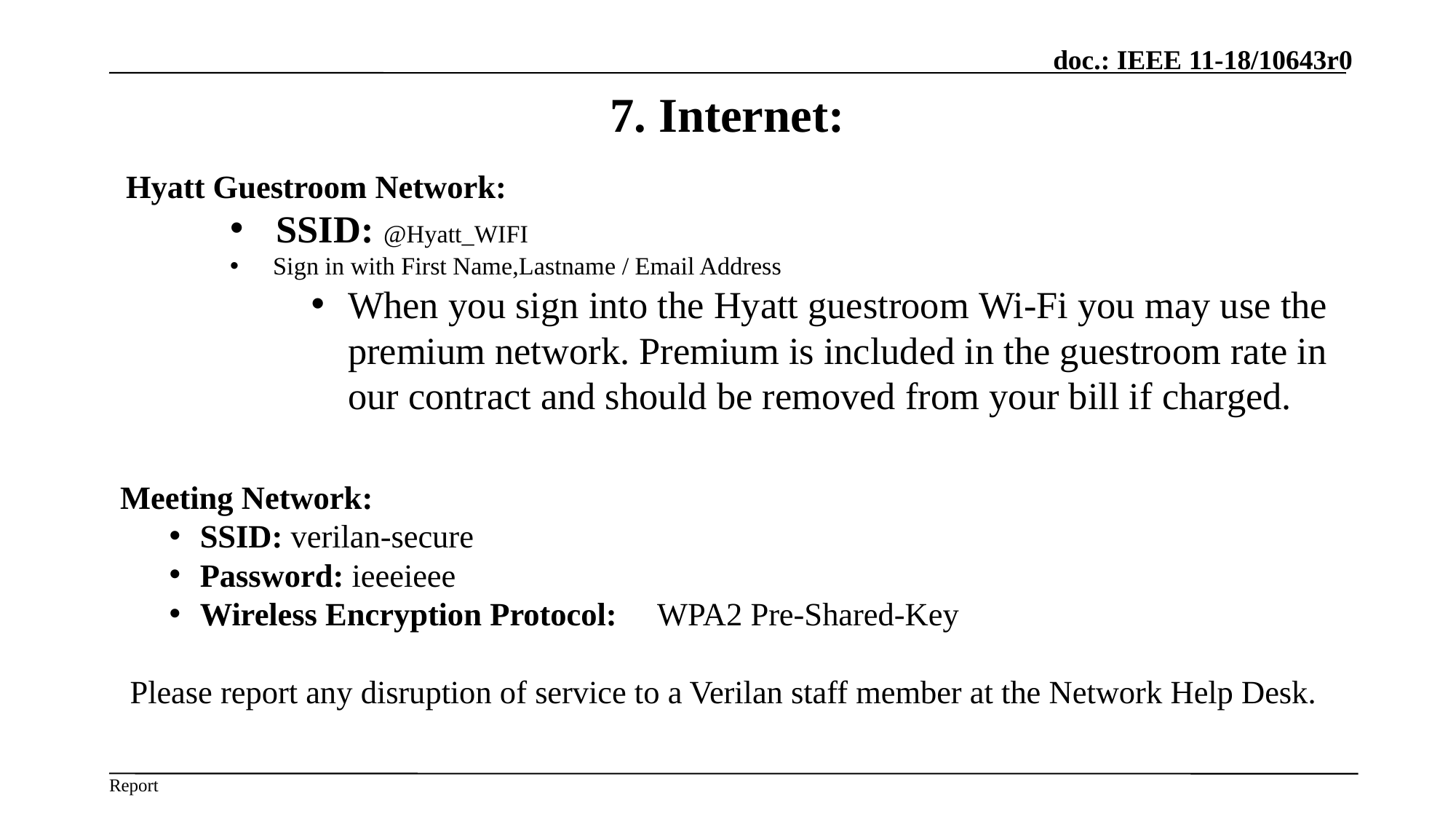

# 7. Internet:
 Hyatt Guestroom Network:
SSID: @Hyatt_WIFI
 Sign in with First Name,Lastname / Email Address
When you sign into the Hyatt guestroom Wi-Fi you may use the premium network. Premium is included in the guestroom rate in our contract and should be removed from your bill if charged.

Meeting Network:
SSID: verilan-secure
Password: ieeeieee
Wireless Encryption Protocol:     WPA2 Pre-Shared-Key

Please report any disruption of service to a Verilan staff member at the Network Help Desk.